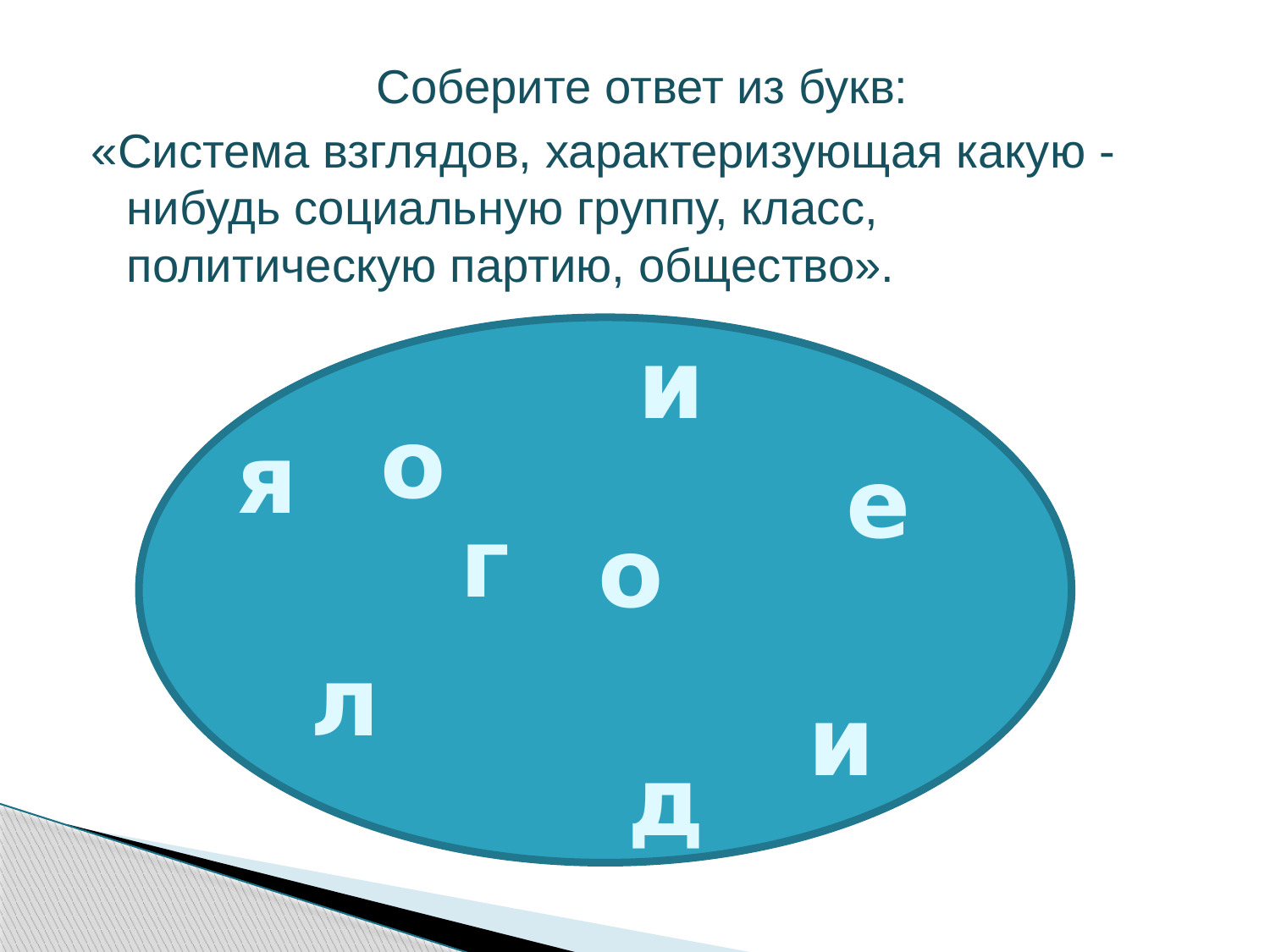

Соберите ответ из букв:
«Система взглядов, характеризующая какую - нибудь социальную группу, класс, политическую партию, общество».

и

о
я
е
г
о
л
и
д